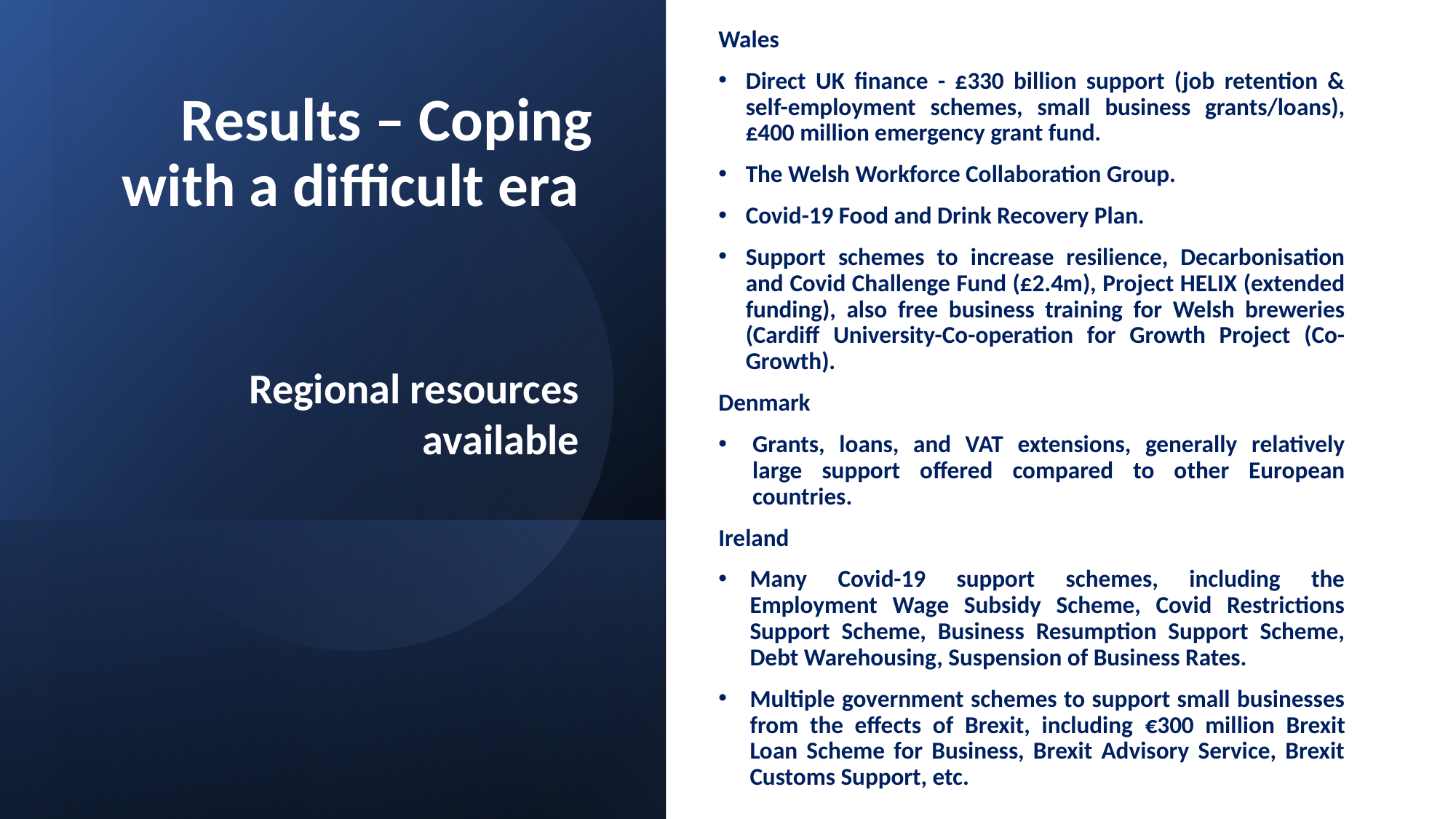

# Results – Coping with a difficult era

Wales
Direct UK finance - £330 billion support (job retention & self-employment schemes, small business grants/loans), £400 million emergency grant fund.
The Welsh Workforce Collaboration Group.
Covid-19 Food and Drink Recovery Plan.
Support schemes to increase resilience, Decarbonisation and Covid Challenge Fund (£2.4m), Project HELIX (extended funding), also free business training for Welsh breweries (Cardiff University-Co-operation for Growth Project (Co-Growth).
Denmark
Grants, loans, and VAT extensions, generally relatively large support offered compared to other European countries.
Ireland
Many Covid-19 support schemes, including the Employment Wage Subsidy Scheme, Covid Restrictions Support Scheme, Business Resumption Support Scheme, Debt Warehousing, Suspension of Business Rates.
Multiple government schemes to support small businesses from the effects of Brexit, including €300 million Brexit Loan Scheme for Business, Brexit Advisory Service, Brexit Customs Support, etc.

Regional resources available